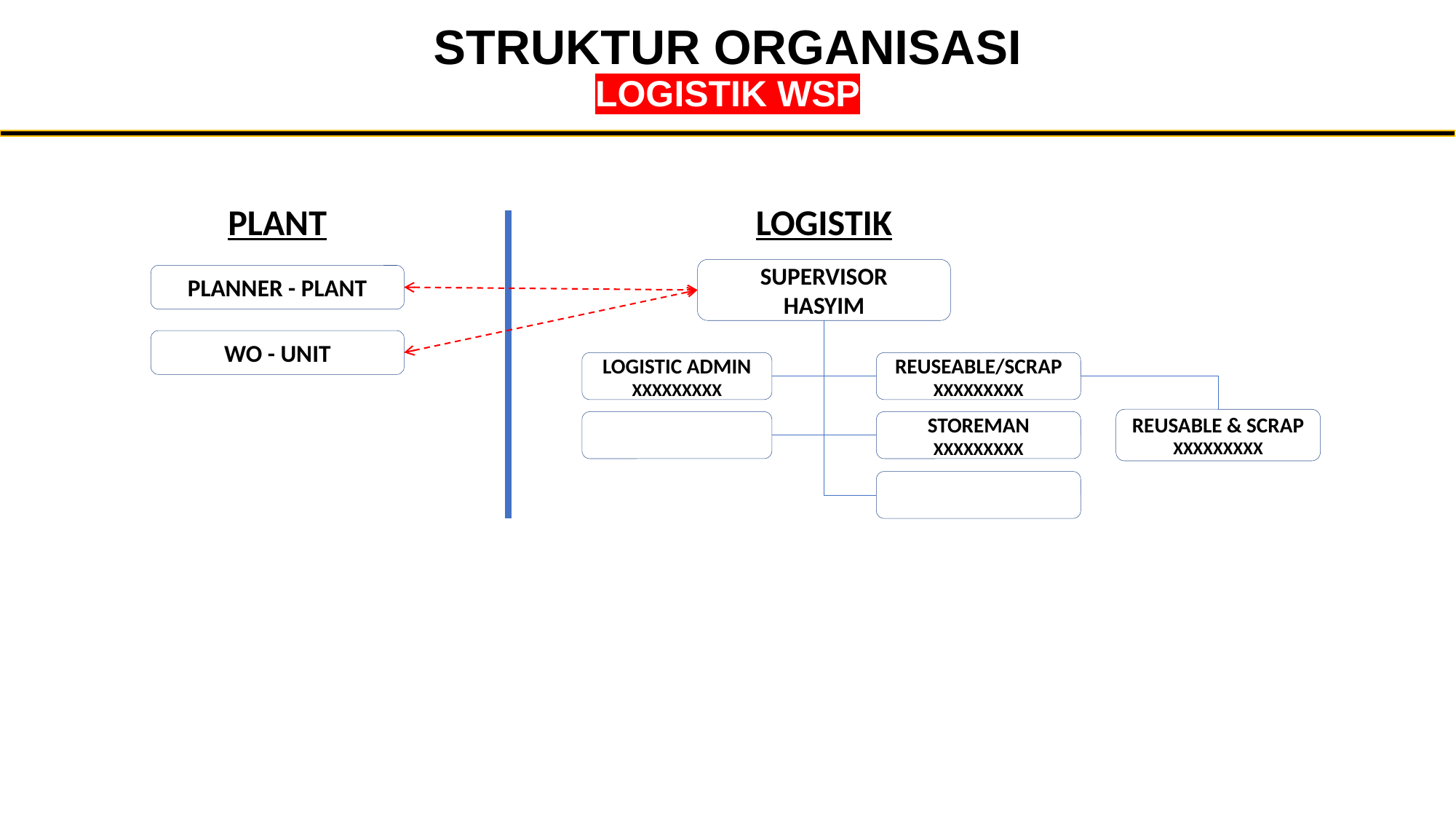

STRUKTUR ORGANISASI
LOGISTIK WSP

LOGISTIK
PLANT
SUPERVISOR
HASYIM
PLANNER - PLANT
WO - UNIT
LOGISTIC ADMIN
XXXXXXXXX
REUSEABLE/SCRAP
XXXXXXXXX
REUSABLE & SCRAP
XXXXXXXXX

STOREMAN
XXXXXXXXX